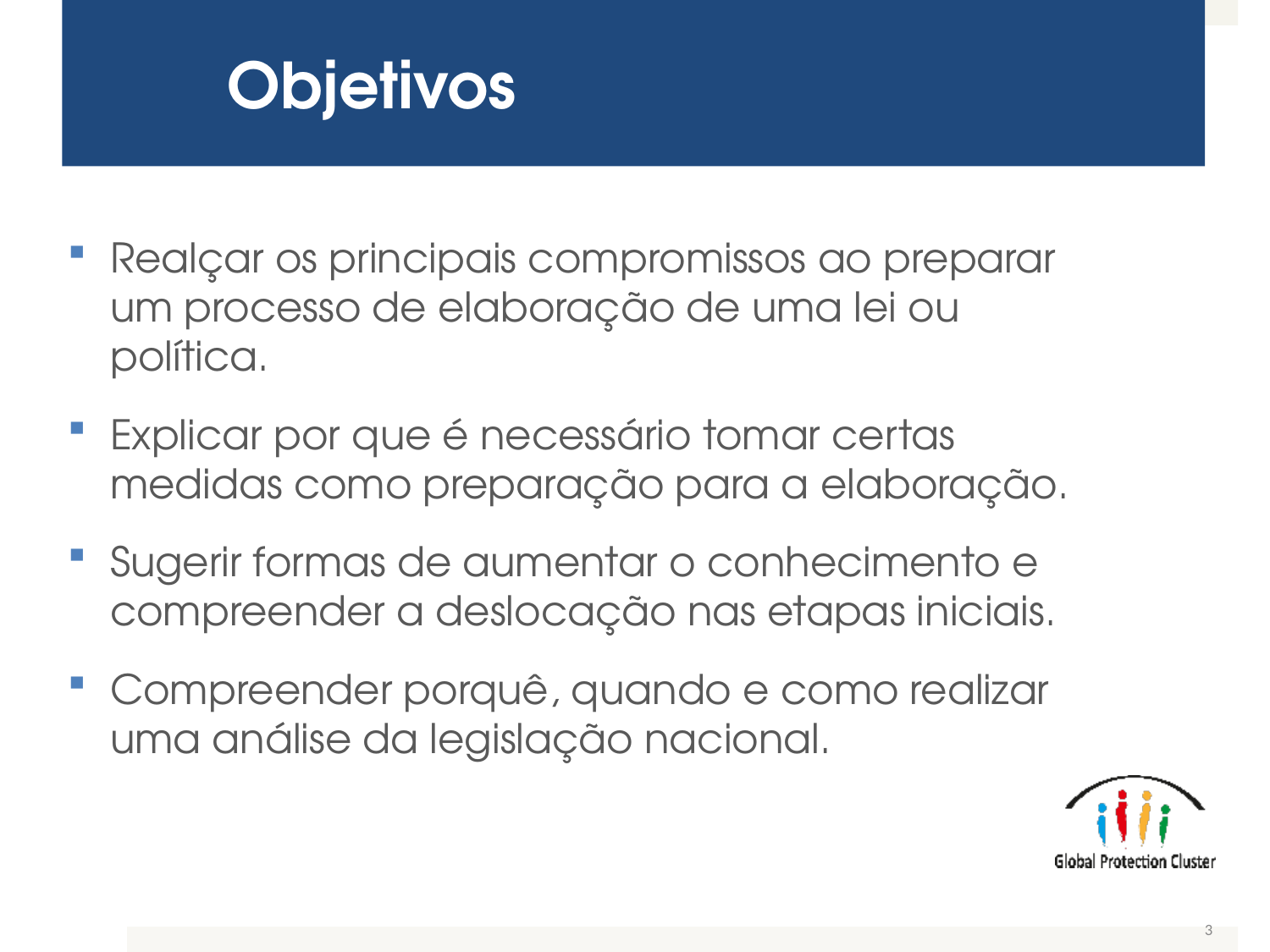

# Objetivos
Realçar os principais compromissos ao preparar um processo de elaboração de uma lei ou política.
Explicar por que é necessário tomar certas medidas como preparação para a elaboração.
Sugerir formas de aumentar o conhecimento e compreender a deslocação nas etapas iniciais.
Compreender porquê, quando e como realizar uma análise da legislação nacional.